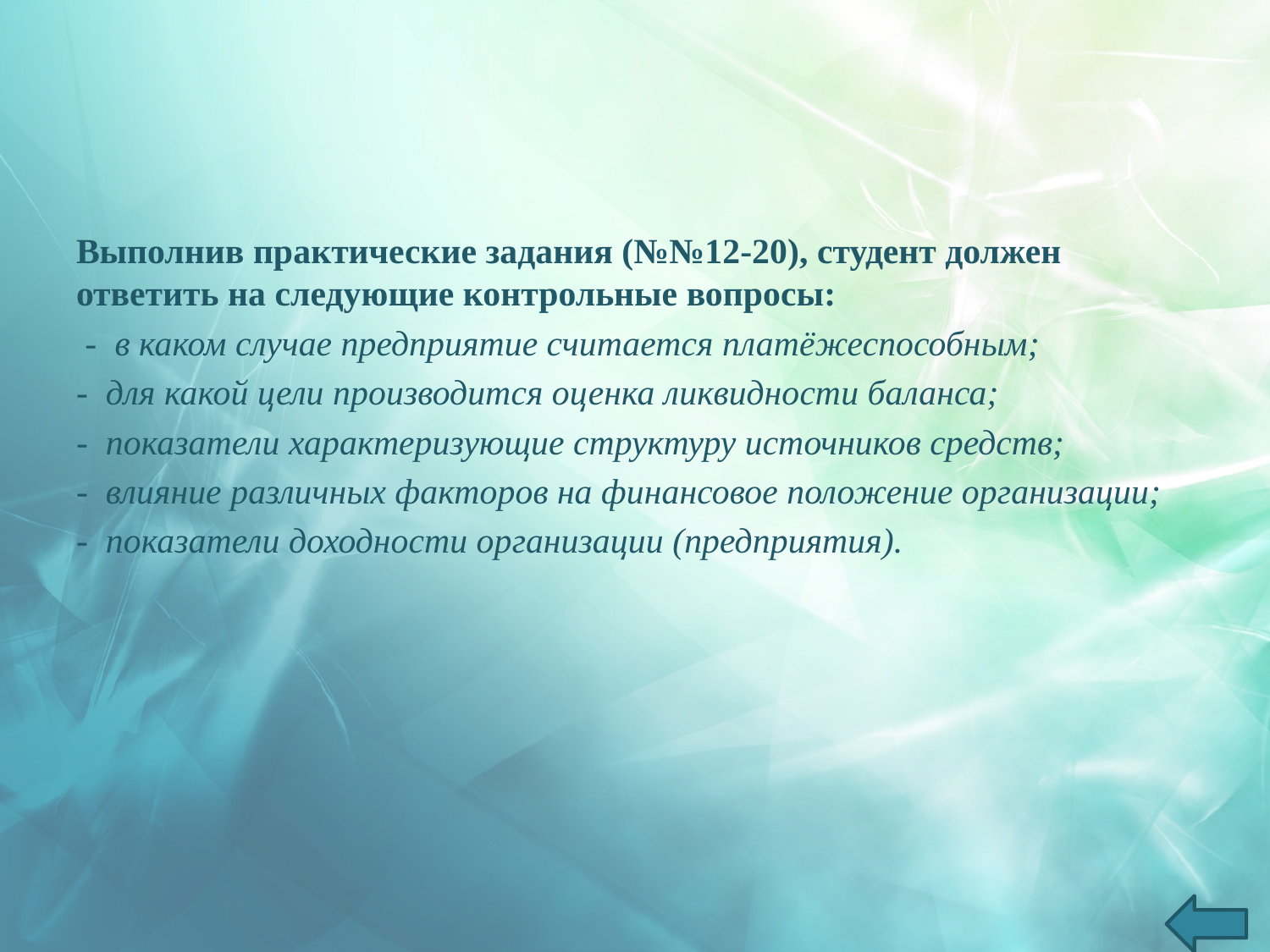

Выполнив практические задания (№№12-20), студент должен ответить на следующие контрольные вопросы:
 -  в каком случае предприятие считается платёжеспособным;
-  для какой цели производится оценка ликвидности баланса;
-  показатели характеризующие структуру источников средств;
-  влияние различных факторов на финансовое положение организации;
-  показатели доходности организации (предприятия).